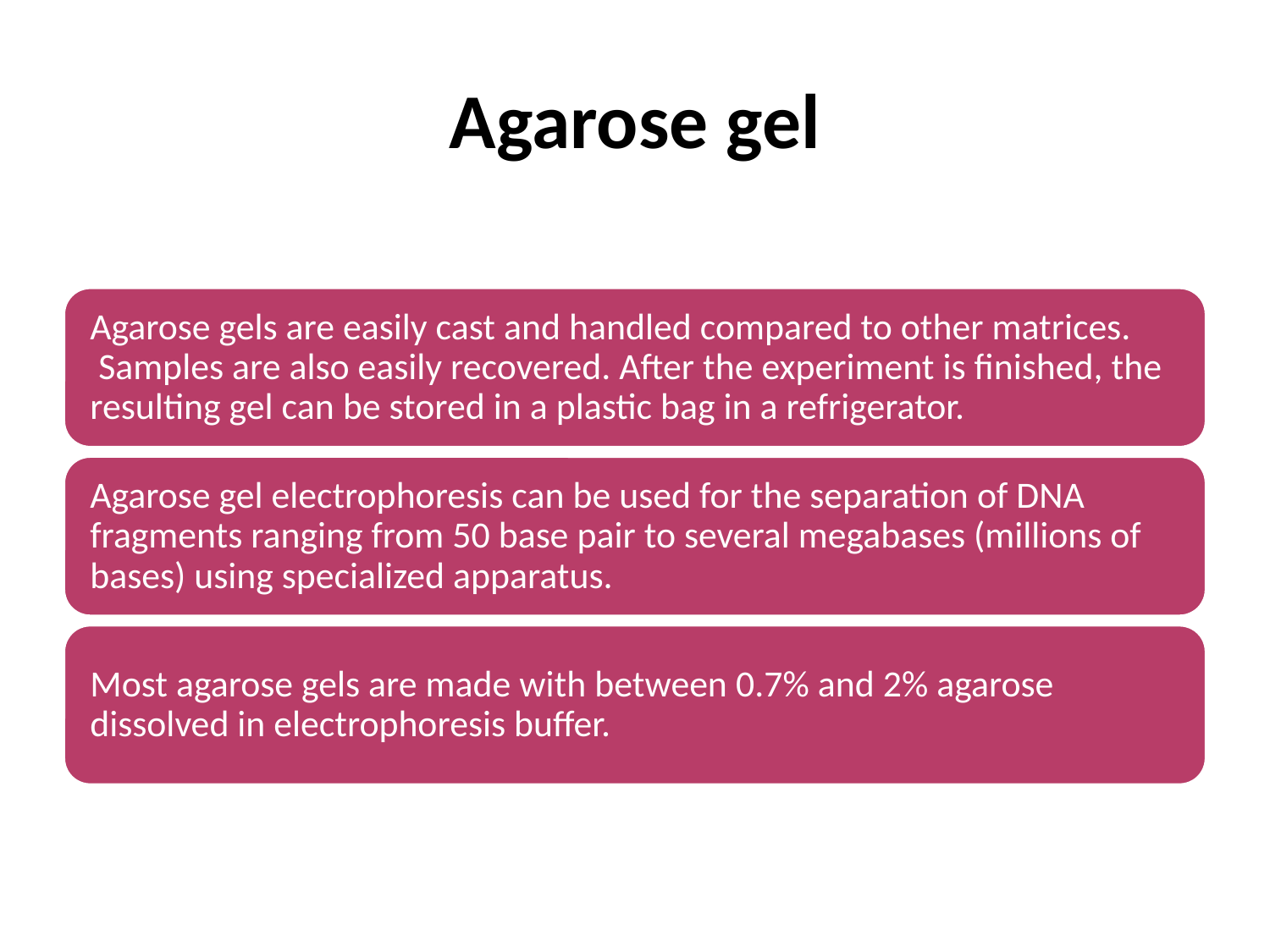

# Agarose gel
Agarose gels are easily cast and handled compared to other matrices.  Samples are also easily recovered. After the experiment is finished, the resulting gel can be stored in a plastic bag in a refrigerator.
Agarose gel electrophoresis can be used for the separation of DNA fragments ranging from 50 base pair to several megabases (millions of bases) using specialized apparatus.
Most agarose gels are made with between 0.7% and 2% agarose dissolved in electrophoresis buffer.